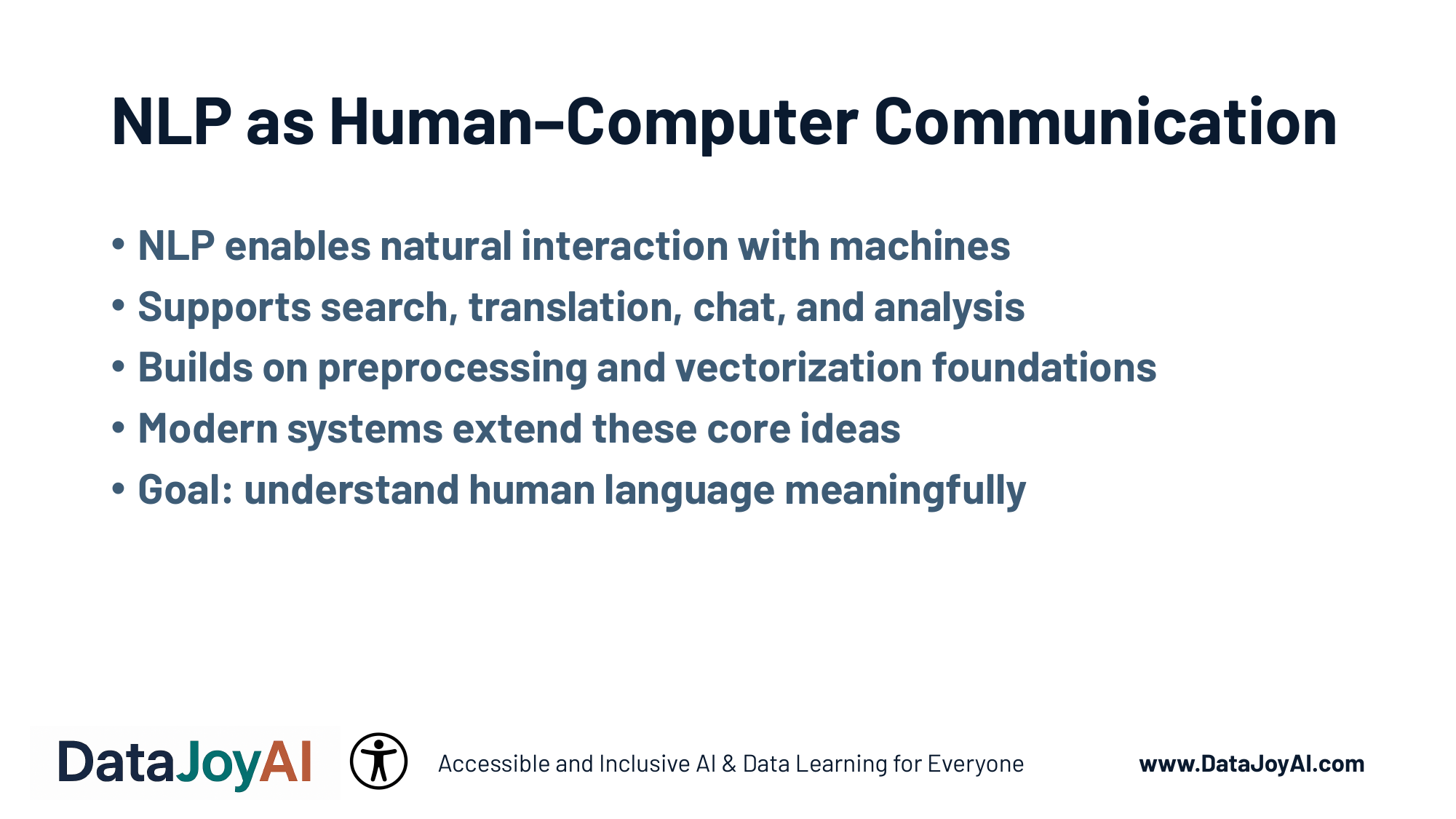

# NLP as Human–Computer Communication
NLP enables natural interaction with machines
Supports search, translation, chat, and analysis
Builds on preprocessing and vectorization foundations
Modern systems extend these core ideas
Goal: understand human language meaningfully